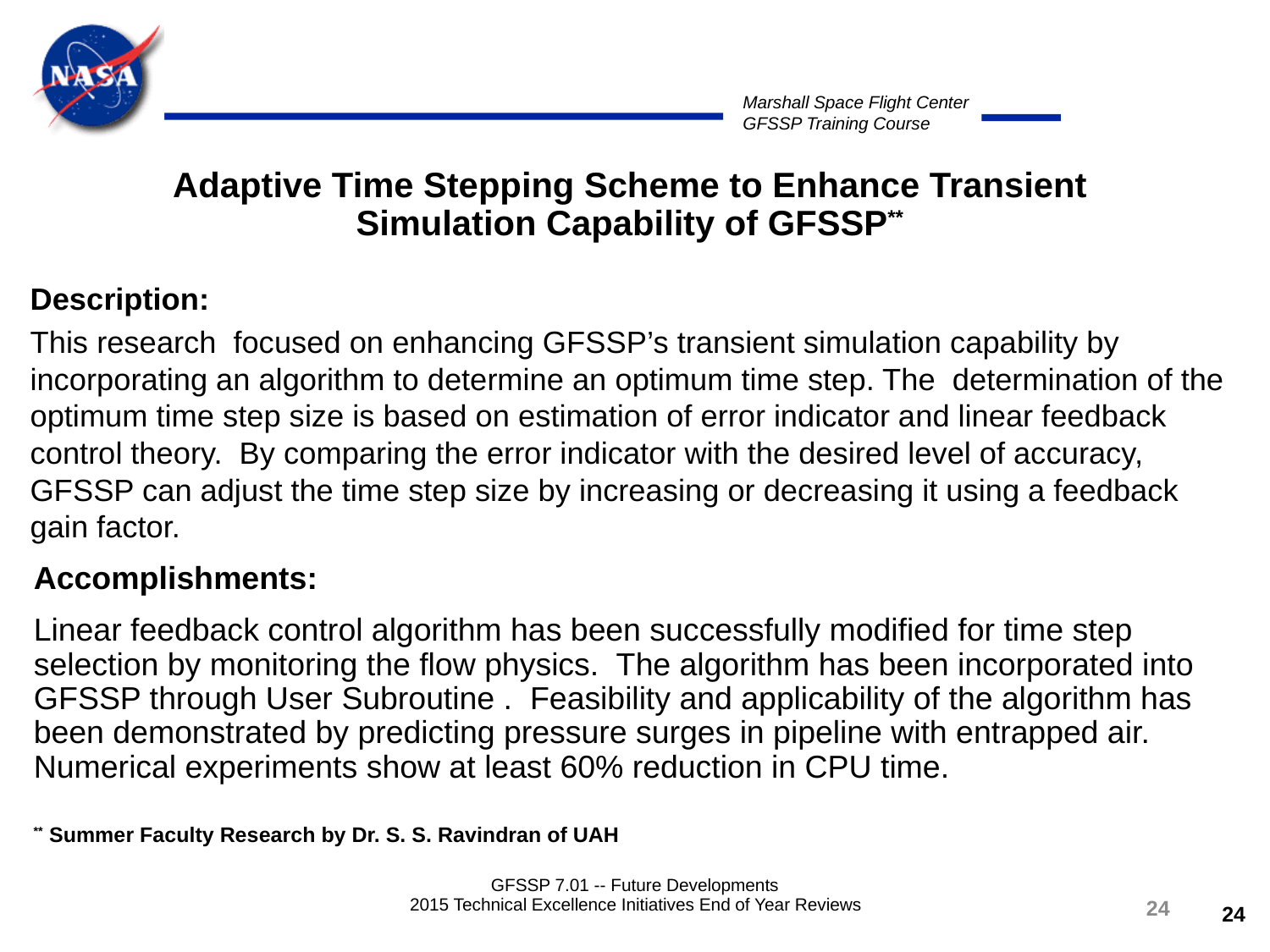

Adaptive Time Stepping Scheme to Enhance Transient Simulation Capability of GFSSP**
Description:
This research  focused on enhancing GFSSP’s transient simulation capability by incorporating an algorithm to determine an optimum time step. The  determination of the optimum time step size is based on estimation of error indicator and linear feedback control theory.  By comparing the error indicator with the desired level of accuracy, GFSSP can adjust the time step size by increasing or decreasing it using a feedback gain factor.
Accomplishments:
Linear feedback control algorithm has been successfully modified for time step selection by monitoring the flow physics.  The algorithm has been incorporated into GFSSP through User Subroutine .  Feasibility and applicability of the algorithm has been demonstrated by predicting pressure surges in pipeline with entrapped air.  Numerical experiments show at least 60% reduction in CPU time.

** Summer Faculty Research by Dr. S. S. Ravindran of UAH

GFSSP 7.01 -- Future Developments
24
2015 Technical Excellence Initiatives End of Year Reviews
24